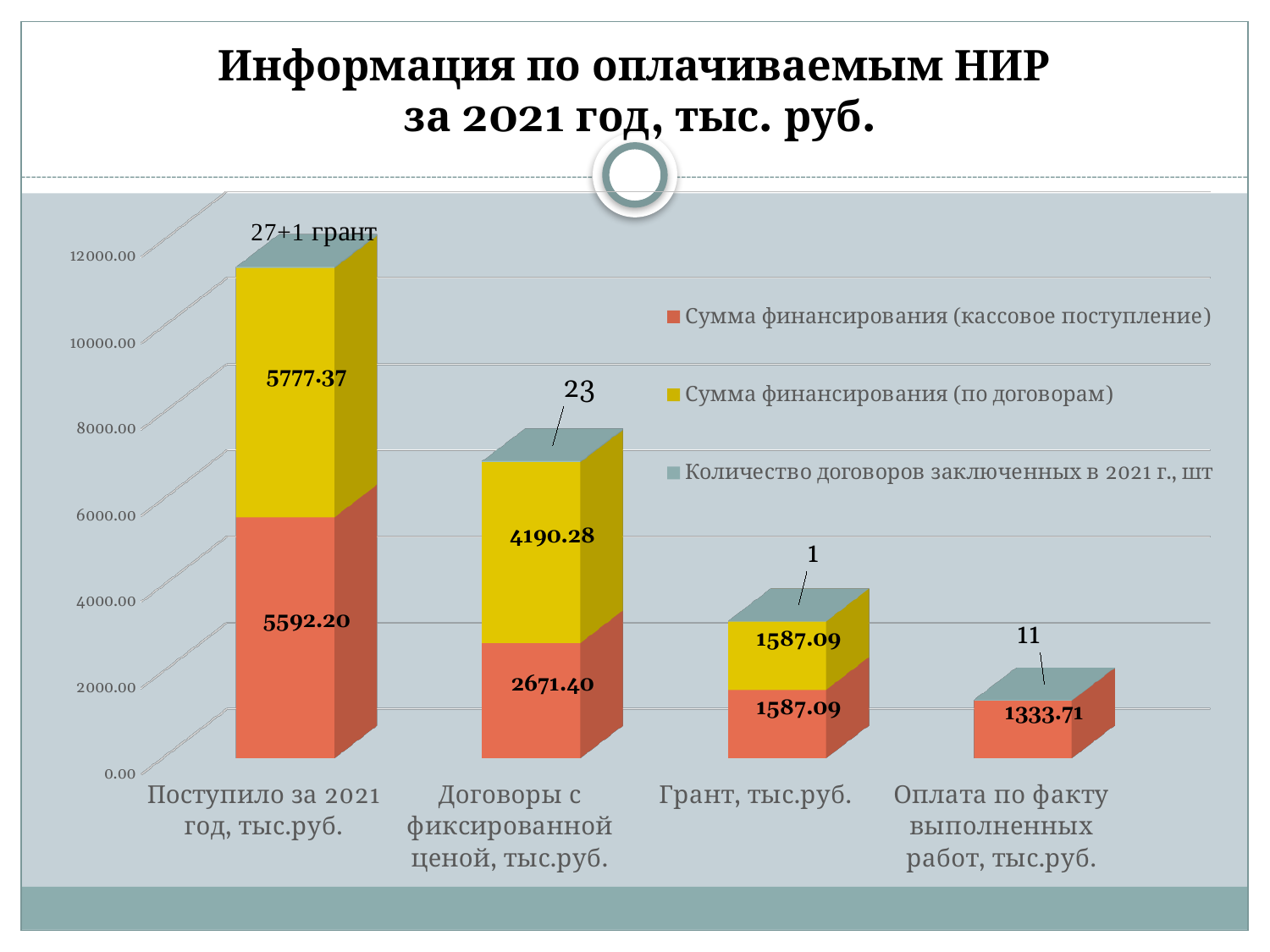

# Информация по оплачиваемым НИР за 2021 год, тыс. руб.

[unsupported chart]